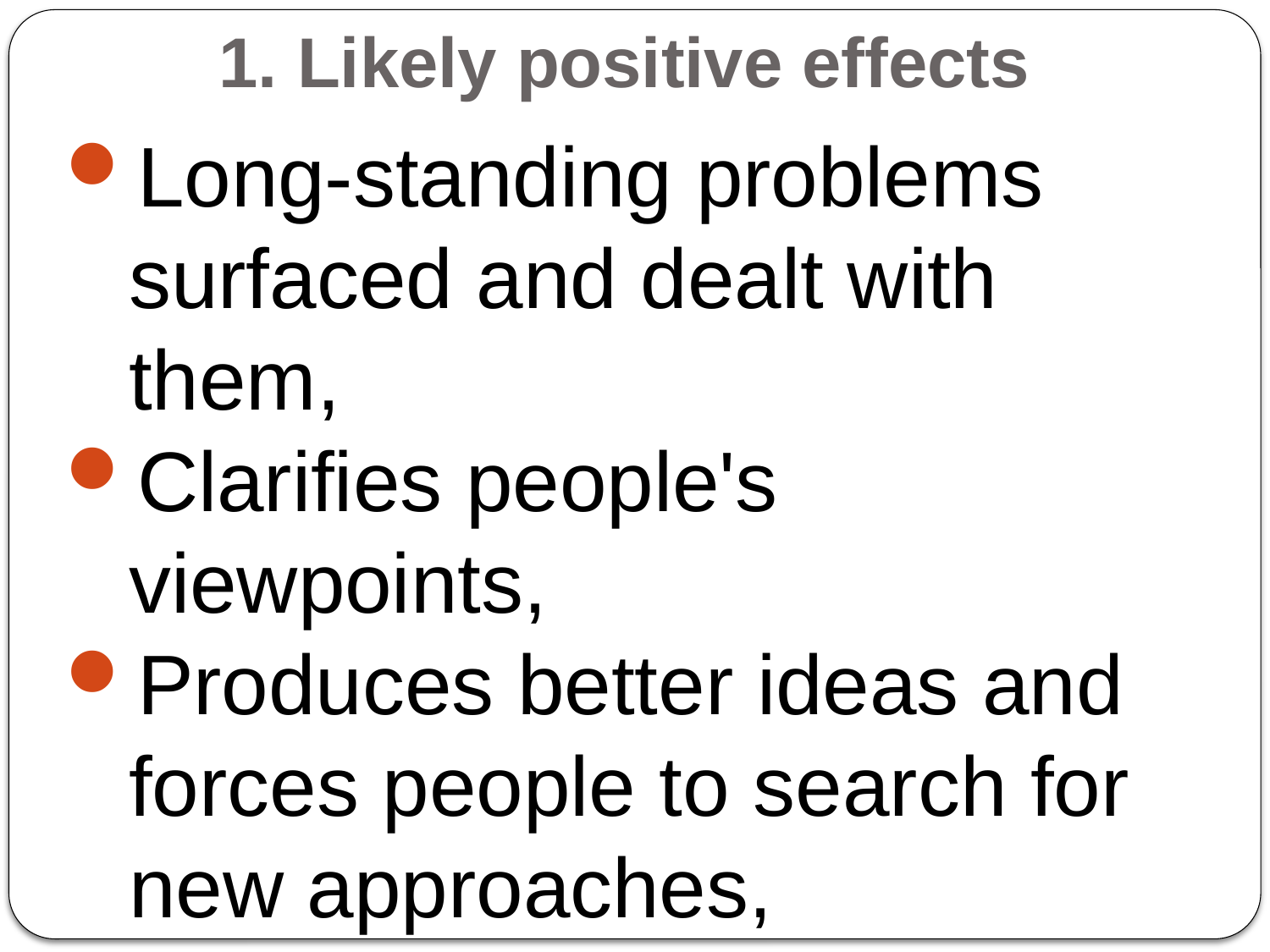

# 1. Likely positive effects
Long-standing problems surfaced and dealt with them,
Clarifies people's viewpoints,
Produces better ideas and forces people to search for new approaches,
Provides opportunities for creativity,

23